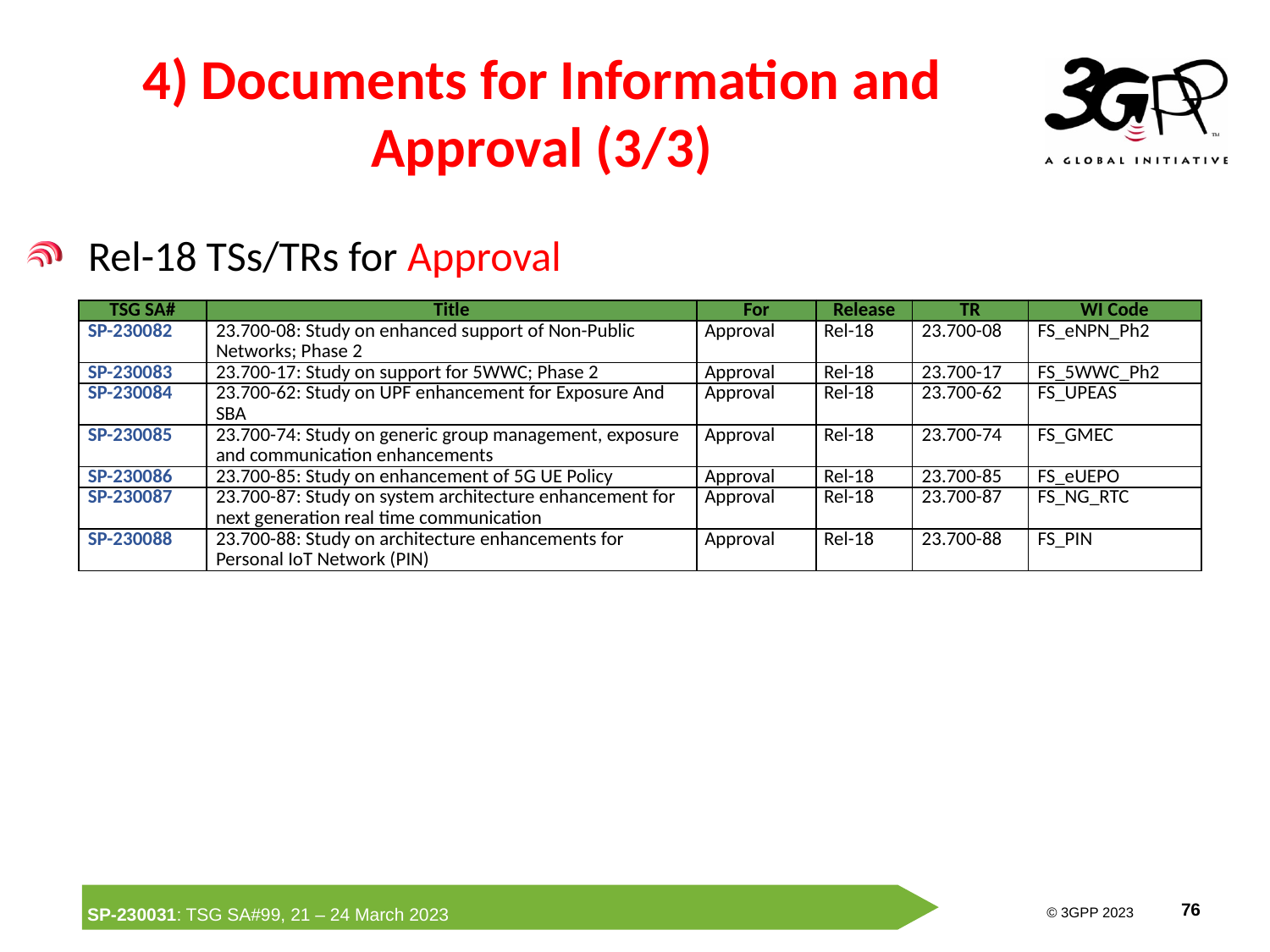

# 4) Documents for Information and Approval (3/3)
Rel-18 TSs/TRs for Approval

| TSG SA# | Title | For | Release | TR | WI Code |
| --- | --- | --- | --- | --- | --- |
| SP-230082 | 23.700-08: Study on enhanced support of Non-Public Networks; Phase 2 | Approval | Rel-18 | 23.700-08 | FS\_eNPN\_Ph2 |
| SP-230083 | 23.700-17: Study on support for 5WWC; Phase 2 | Approval | Rel-18 | 23.700-17 | FS\_5WWC\_Ph2 |
| SP-230084 | 23.700-62: Study on UPF enhancement for Exposure And SBA | Approval | Rel-18 | 23.700-62 | FS\_UPEAS |
| SP-230085 | 23.700-74: Study on generic group management, exposure and communication enhancements | Approval | Rel-18 | 23.700-74 | FS\_GMEC |
| SP-230086 | 23.700-85: Study on enhancement of 5G UE Policy | Approval | Rel-18 | 23.700-85 | FS\_eUEPO |
| SP-230087 | 23.700-87: Study on system architecture enhancement for next generation real time communication | Approval | Rel-18 | 23.700-87 | FS\_NG\_RTC |
| SP-230088 | 23.700-88: Study on architecture enhancements for Personal IoT Network (PIN) | Approval | Rel-18 | 23.700-88 | FS\_PIN |